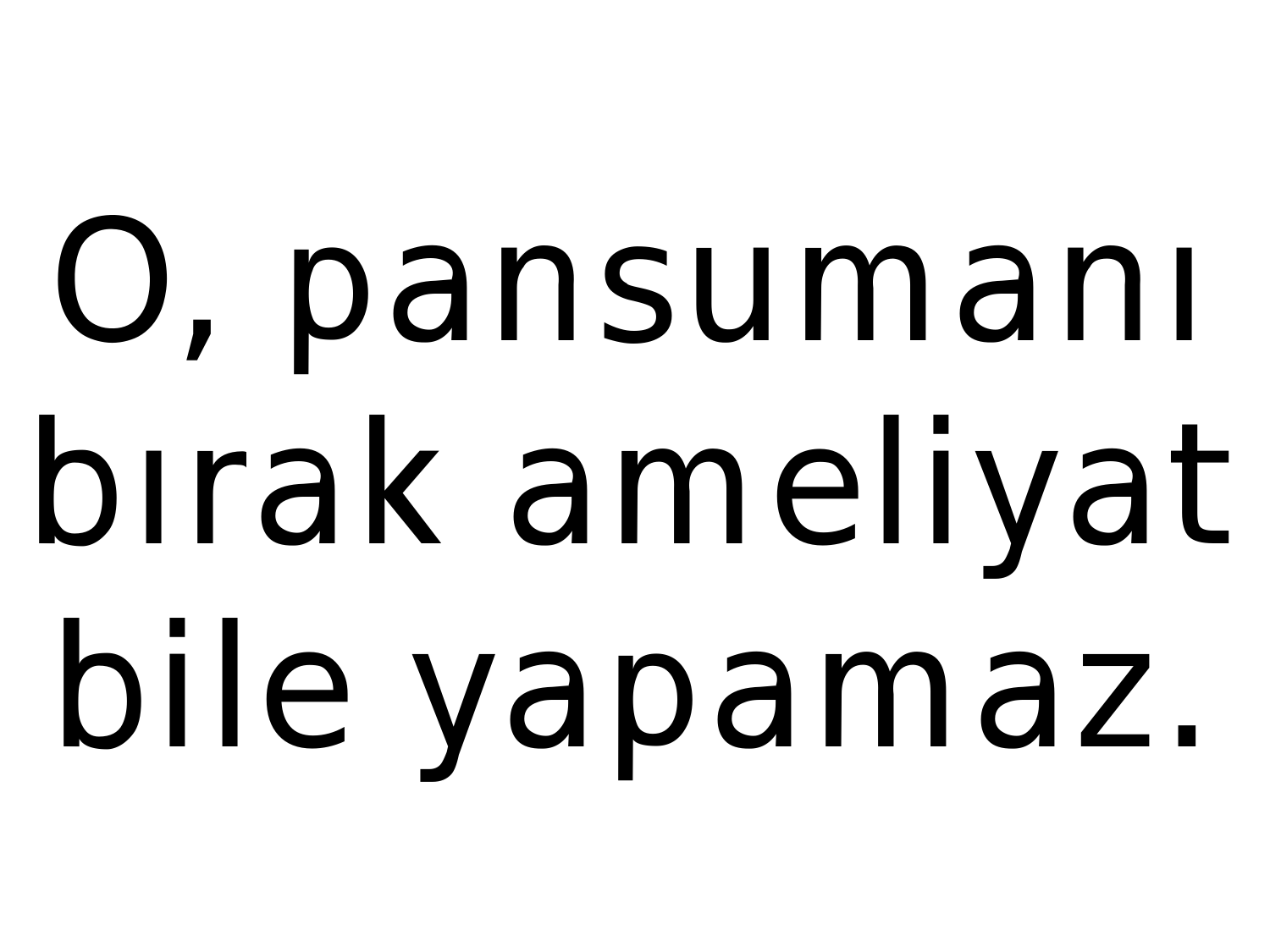

# O, pansumanı bırak ameliyat bile yapamaz.